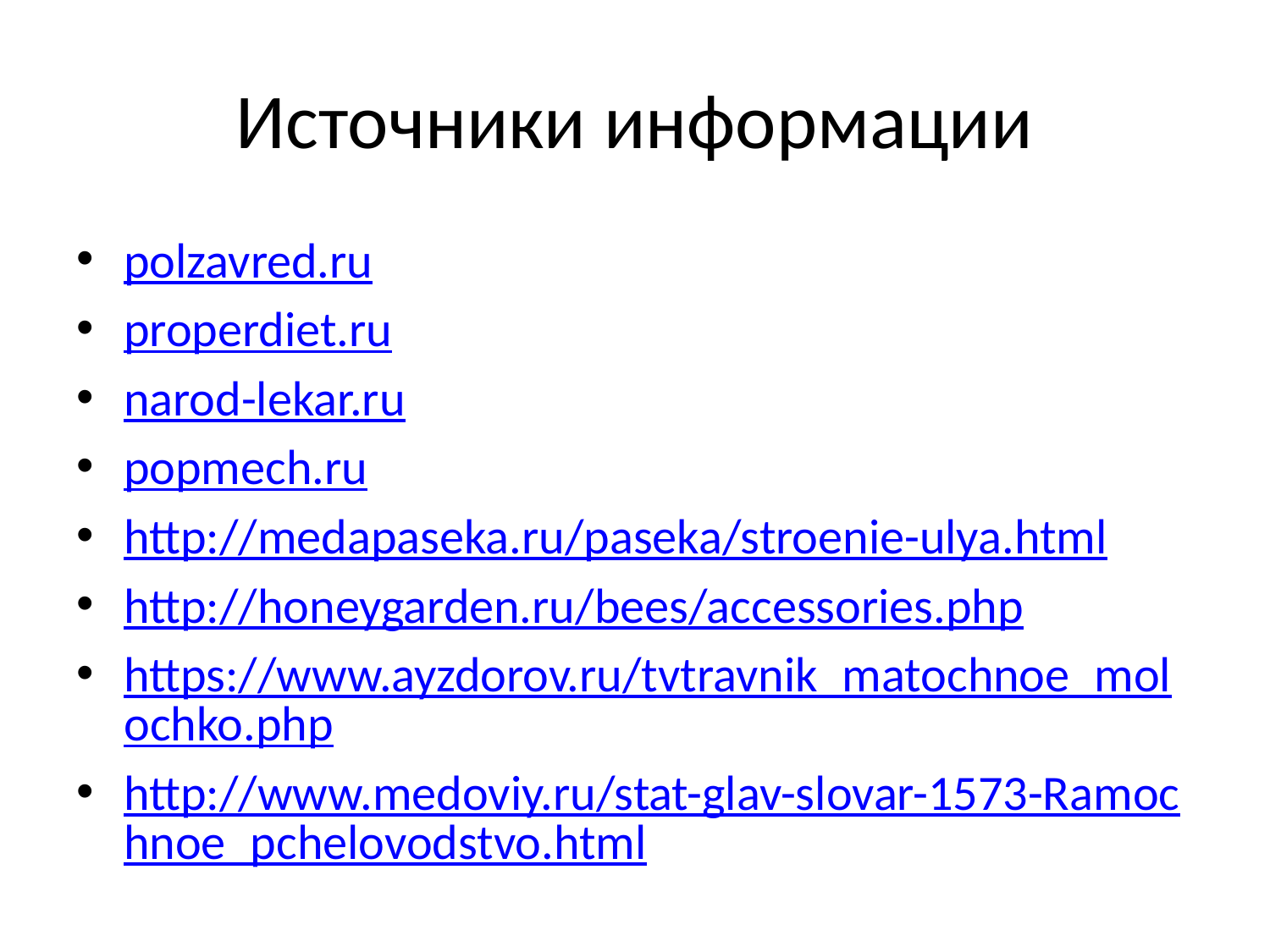

# Источники информации
polzavred.ru
properdiet.ru
narod-lekar.ru
popmech.ru
http://medapaseka.ru/paseka/stroenie-ulya.html
http://honeygarden.ru/bees/accessories.php
https://www.ayzdorov.ru/tvtravnik_matochnoe_molochko.php
http://www.medoviy.ru/stat-glav-slovar-1573-Ramochnoe_pchelovodstvo.html